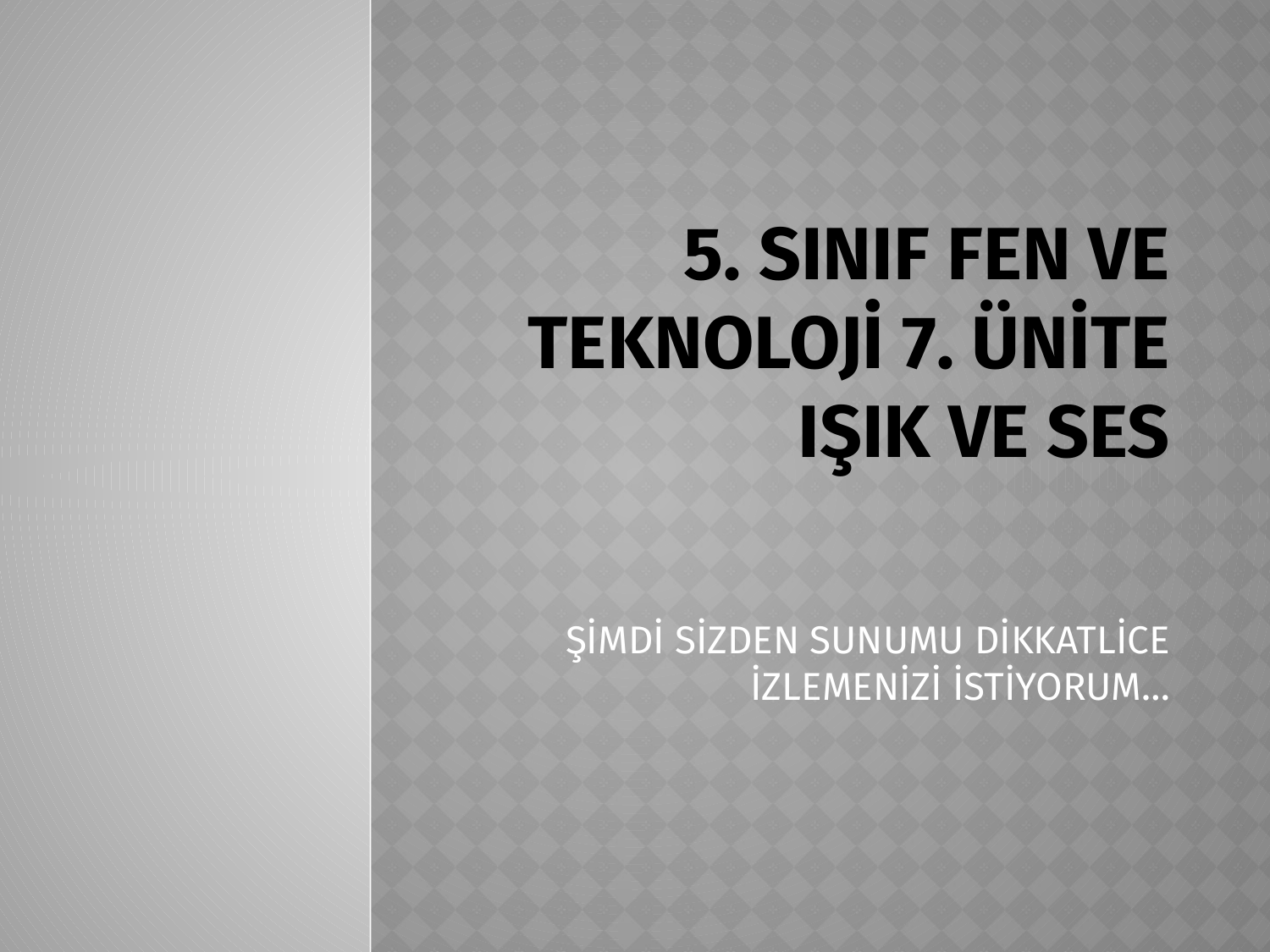

# 5. SINIF FEN VE TEKNOLOJİ 7. ÜNİTE IŞIK VE SES
ŞİMDİ SİZDEN SUNUMU DİKKATLİCE İZLEMENİZİ İSTİYORUM…